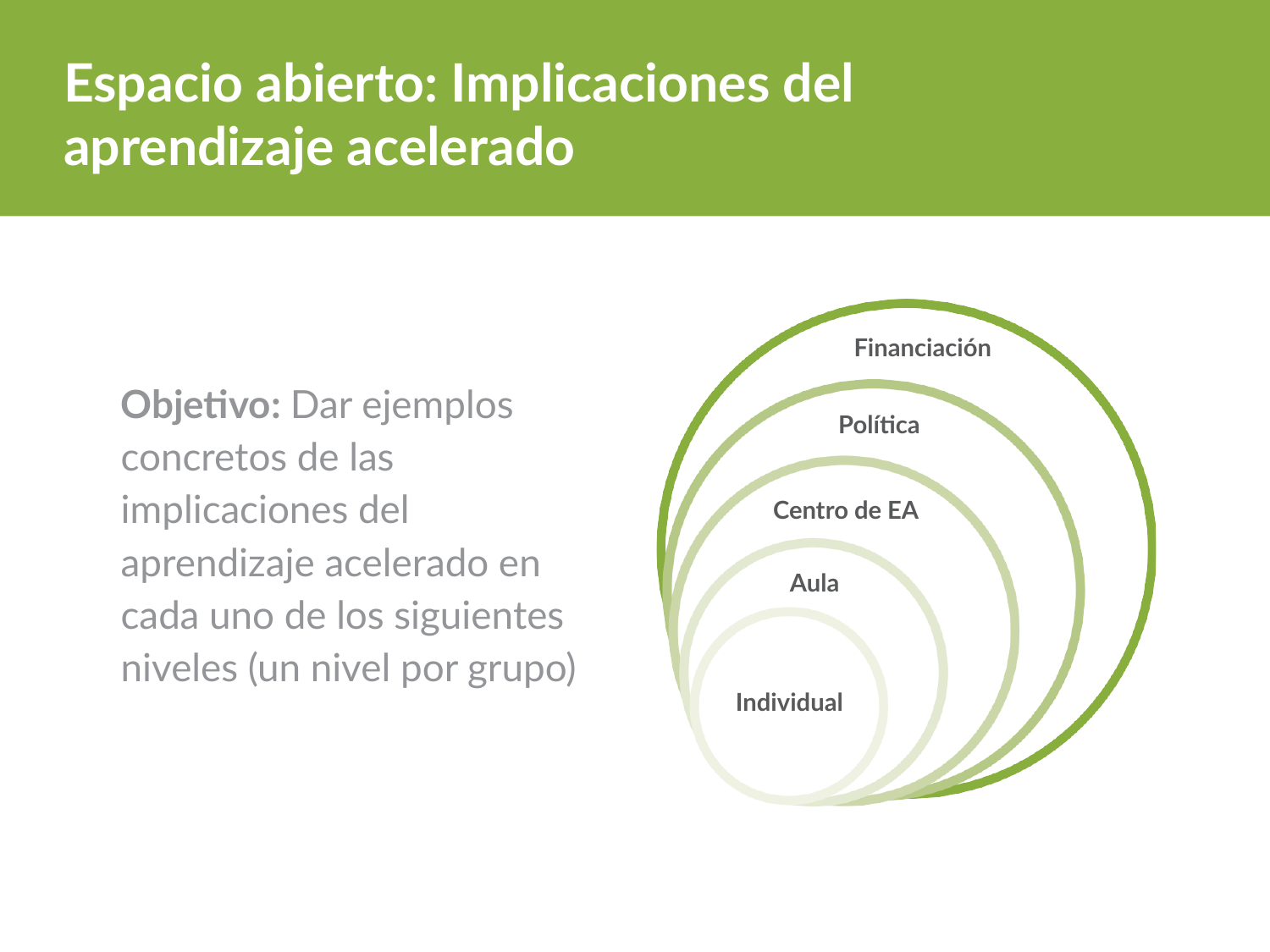

# Espacio abierto: Implicaciones del aprendizaje acelerado

Financiación
Política
Centro de EA
Aula
Individual
Objetivo: Dar ejemplos concretos de las implicaciones del aprendizaje acelerado en cada uno de los siguientes niveles (un nivel por grupo)